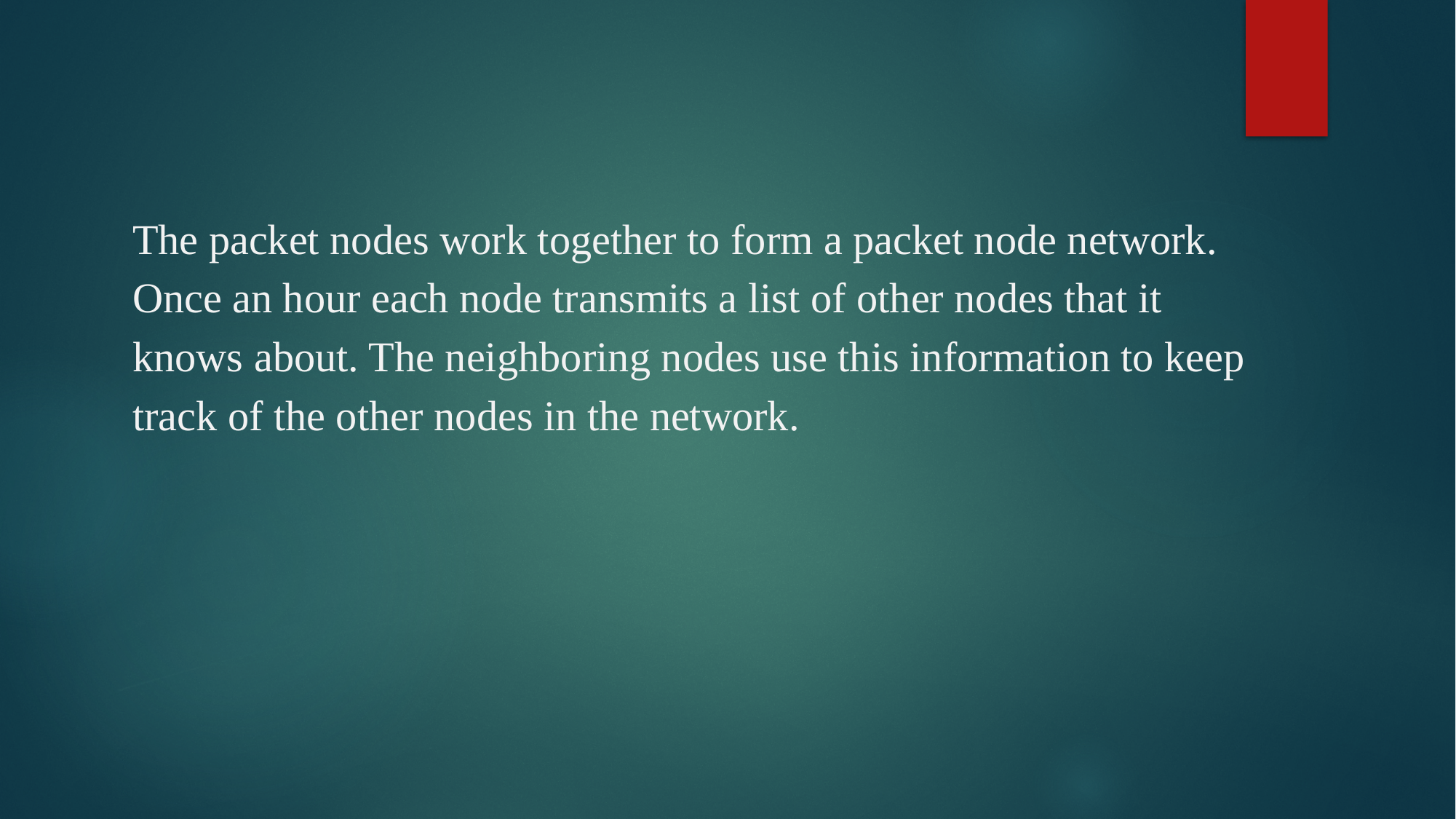

The packet nodes work together to form a packet node network. Once an hour each node transmits a list of other nodes that it knows about. The neighboring nodes use this information to keep track of the other nodes in the network.